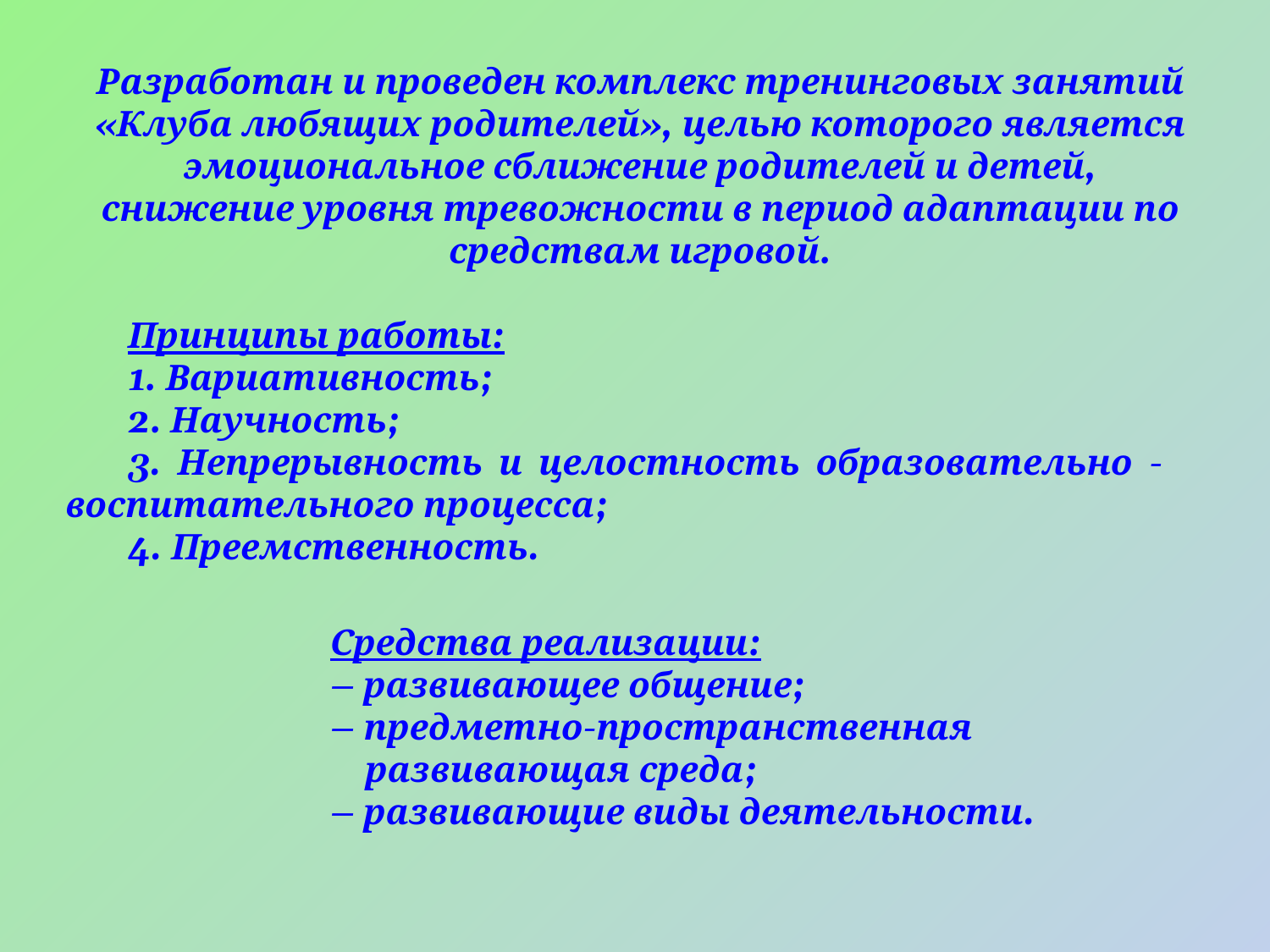

Разработан и проведен комплекс тренинговых занятий «Клуба любящих родителей», целью которого является эмоциональное сближение родителей и детей, снижение уровня тревожности в период адаптации по средствам игровой.
Принципы работы:
1. Вариативность;
2. Научность;
3. Непрерывность и целостность образовательно - воспитательного процесса;
4. Преемственность.
Средства реализации:
– развивающее общение;
– предметно-пространственная
    развивающая среда;
– развивающие виды деятельности.